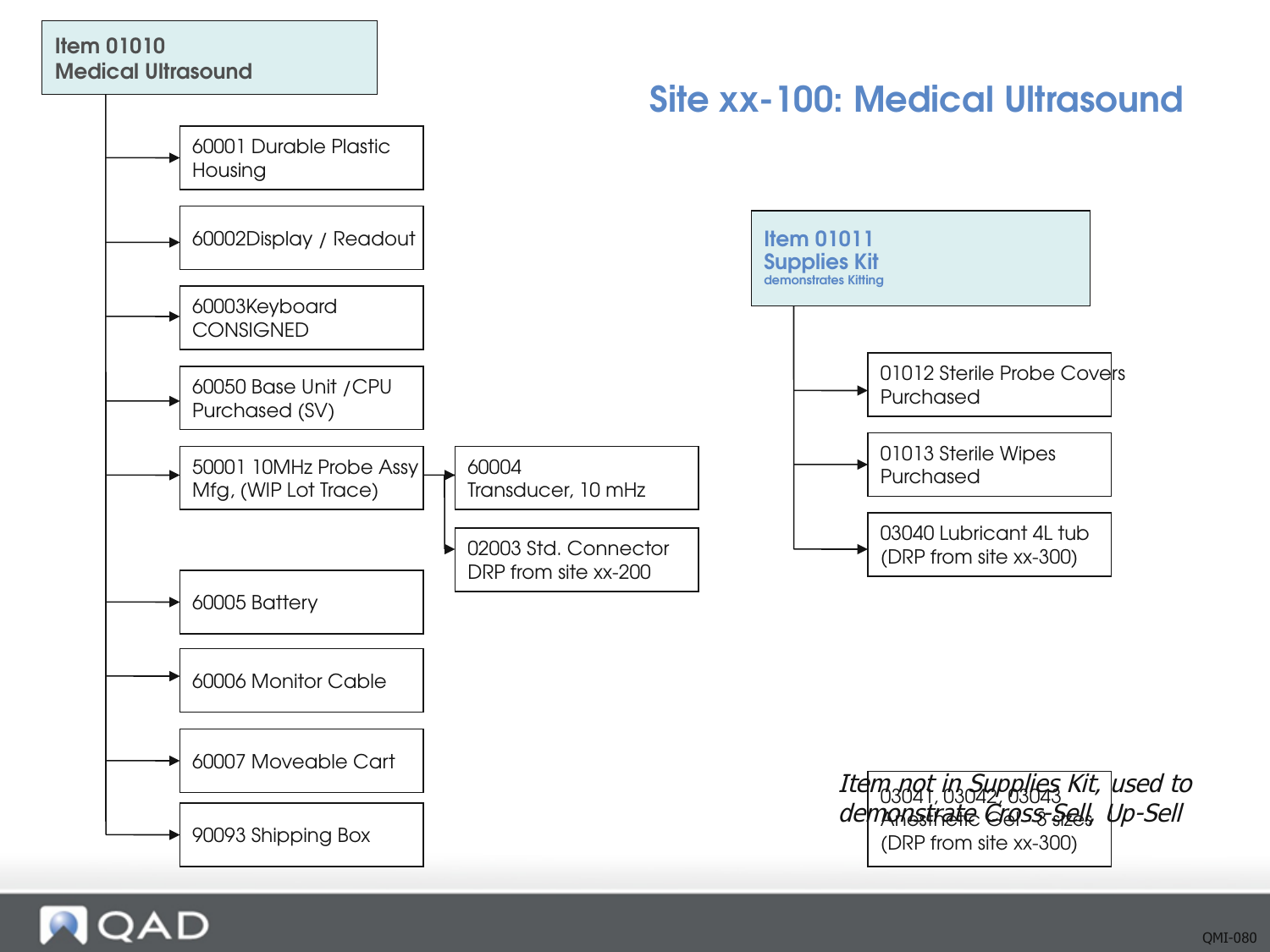

# Item 01010 Medical Ultrasound
Site xx-100: Medical Ultrasound

60001 Durable Plastic
Housing

60002Display / Readout
Item 01011
Supplies Kit
demonstrates Kitting

60003Keyboard
CONSIGNED

01012 Sterile Probe Covers
Purchased
60050 Base Unit /CPU
Purchased (SV)

01013 Sterile Wipes
Purchased
50001 10MHz Probe Assy
Mfg, (WIP Lot Trace)
60004
Transducer, 10 mHz

03040 Lubricant 4L tub
(DRP from site xx-300)
02003 Std. Connector
DRP from site xx-200

60005 Battery

60006 Monitor Cable

60007 Moveable Cart

Item not in Supplies Kit, used to demonstrate Cross-Sell, Up-Sell
03041, 03042, 03043
Anesthetic Gel - 3 sizes
(DRP from site xx-300)
90093 Shipping Box

QMI-080